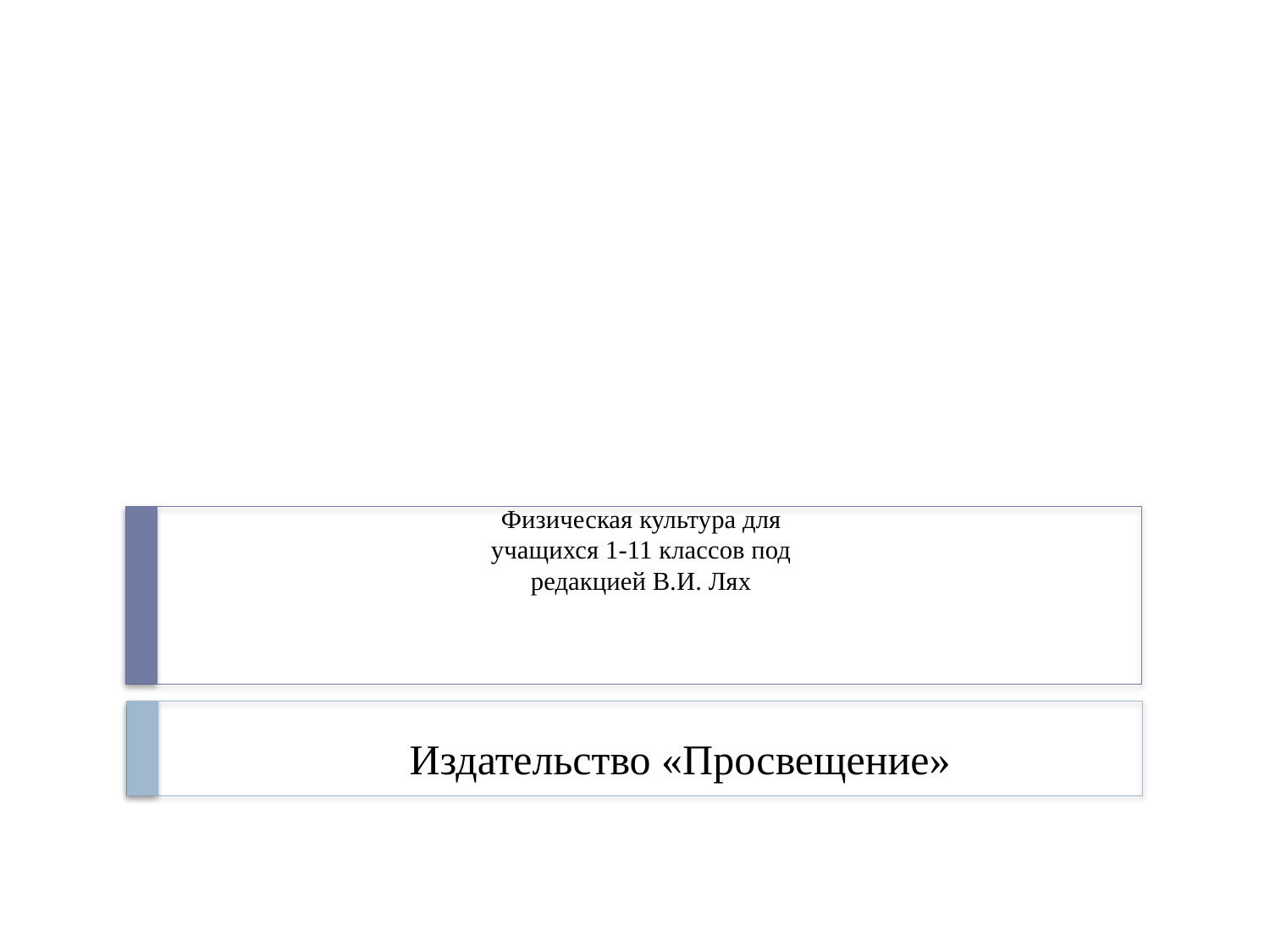

# Физическая культура для учащихся 1-11 классов под редакцией В.И. Лях
Издательство «Просвещение»